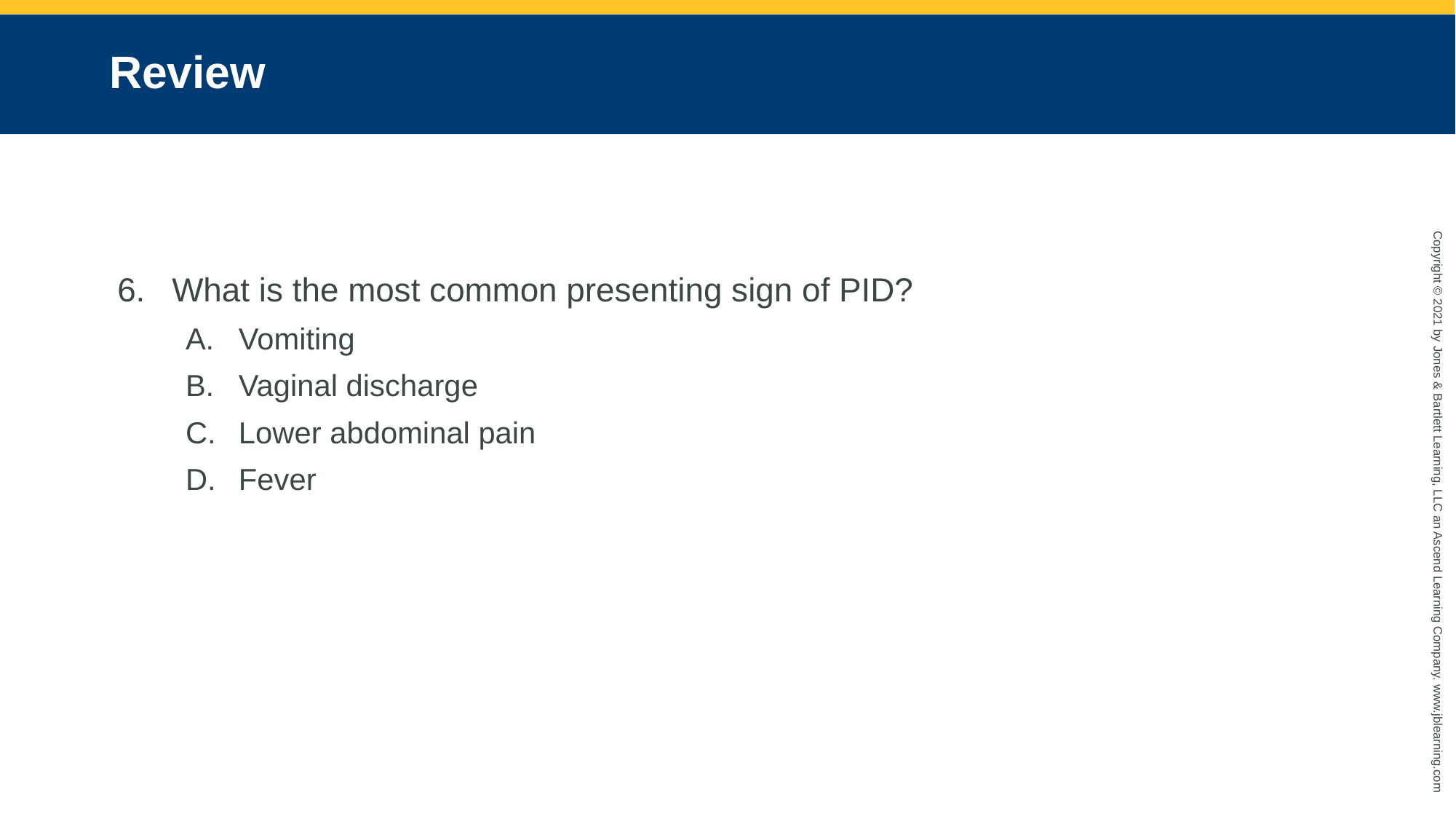

# Review
What is the most common presenting sign of PID?
Vomiting
Vaginal discharge
Lower abdominal pain
Fever